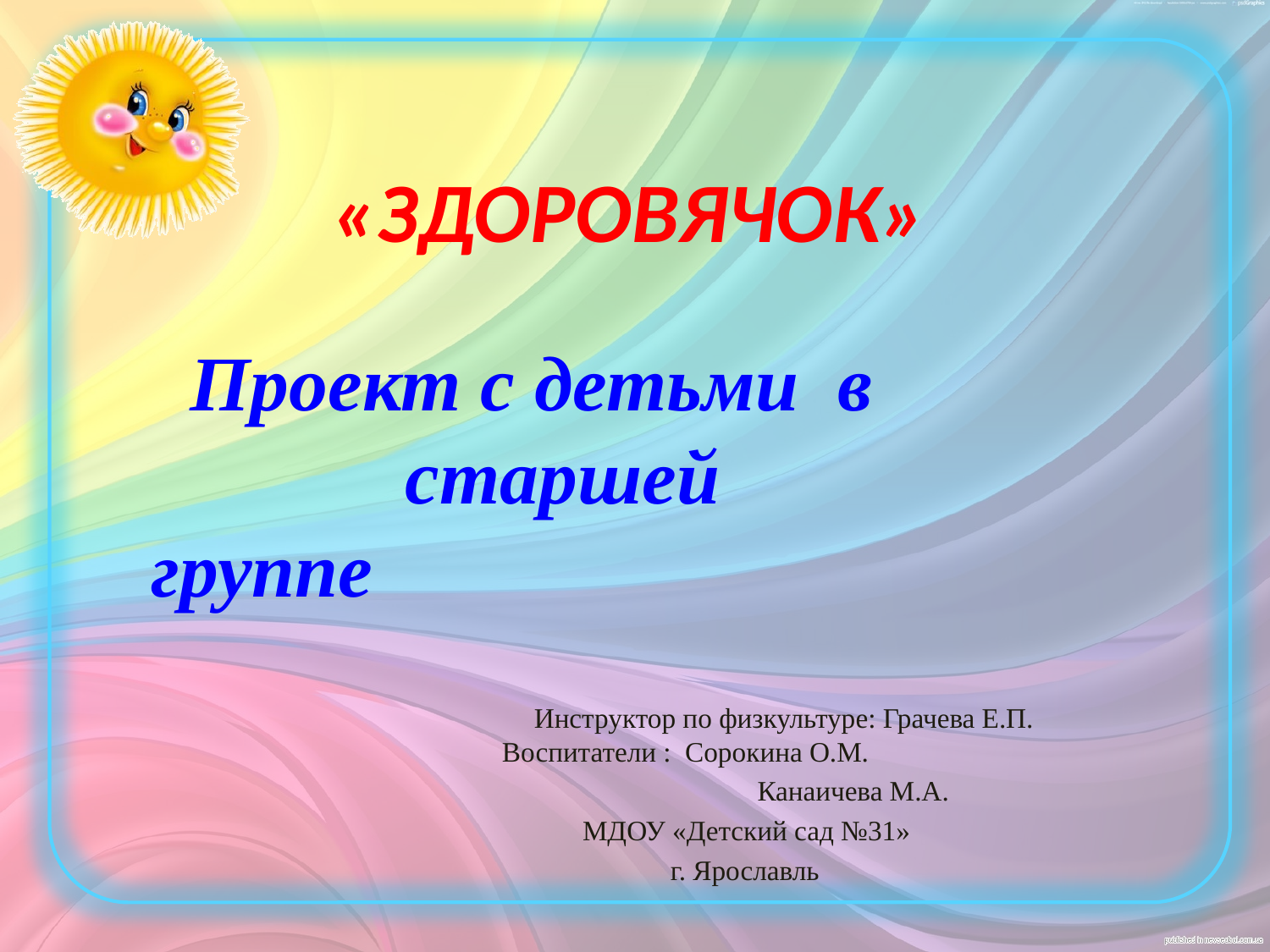

# «ЗДОРОВЯЧОК»
  Проект с детьми  в              	старшей    группе

                                       Инструктор по физкультуре: Грачева Е.П.	      Воспитатели :  Сорокина О.М.
                                                Канаичева М.А.
	   МДОУ «Детский сад №31»
                 г. Ярославль